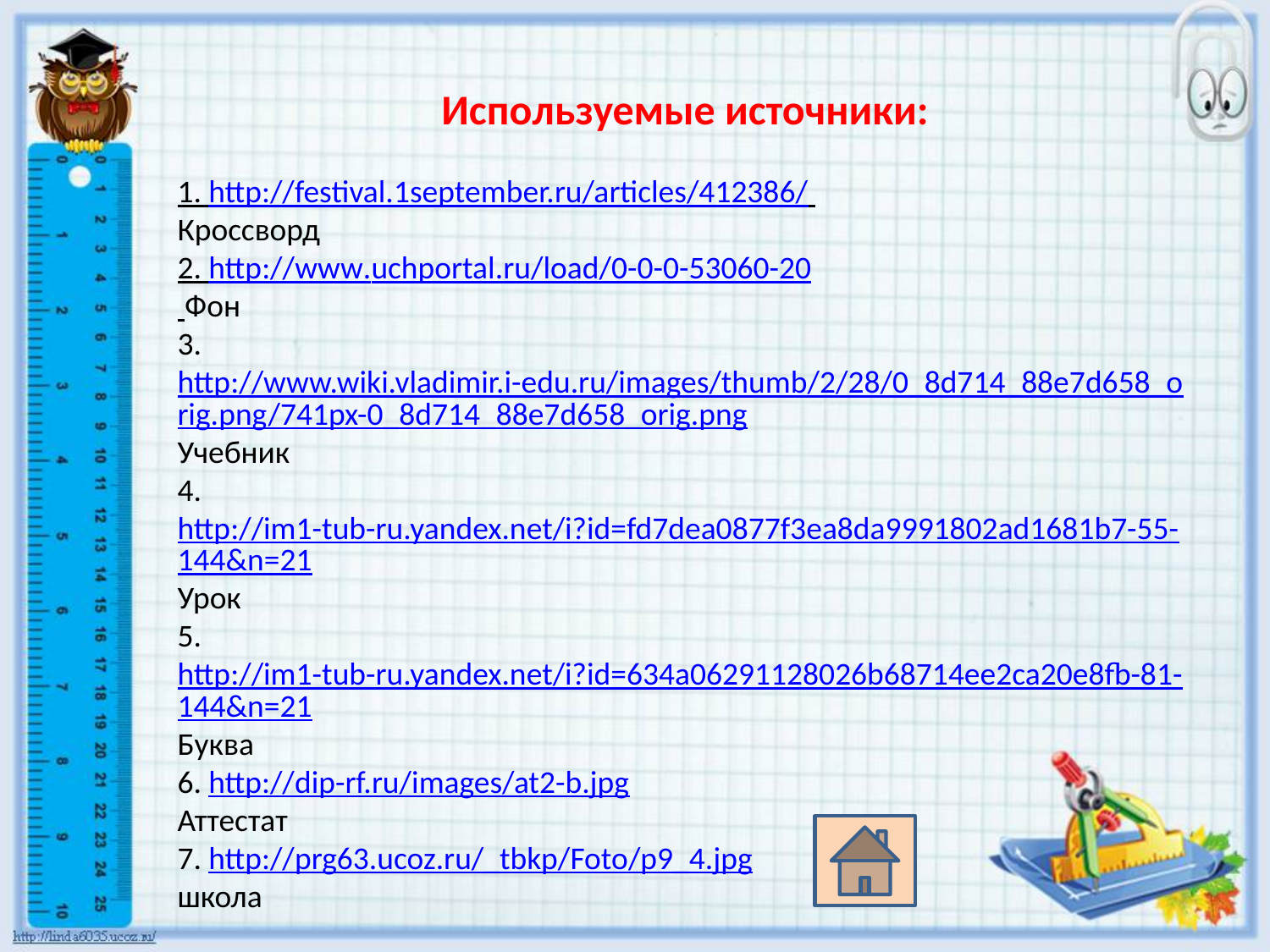

Используемые источники:

1. http://festival.1september.ru/articles/412386/
Кроссворд
2. http://www.uchportal.ru/load/0-0-0-53060-20
 Фон
3. http://www.wiki.vladimir.i-edu.ru/images/thumb/2/28/0_8d714_88e7d658_orig.png/741px-0_8d714_88e7d658_orig.png
Учебник
4. http://im1-tub-ru.yandex.net/i?id=fd7dea0877f3ea8da9991802ad1681b7-55-144&n=21
Урок
5. http://im1-tub-ru.yandex.net/i?id=634a06291128026b68714ee2ca20e8fb-81-144&n=21
Буква
6. http://dip-rf.ru/images/at2-b.jpg
Аттестат
7. http://prg63.ucoz.ru/_tbkp/Foto/p9_4.jpg
школа